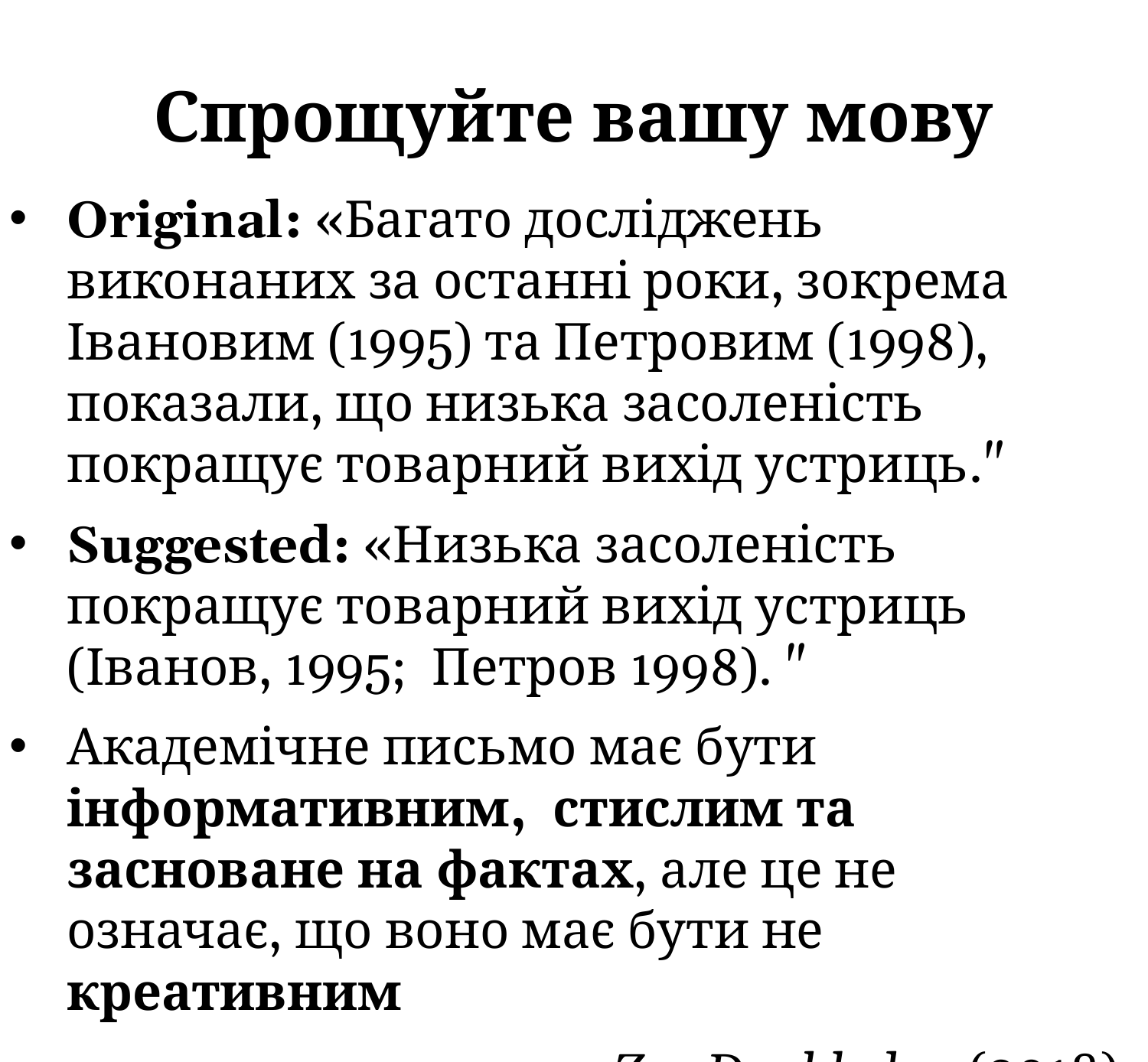

# Спрощуйте вашу мову
Original: «Багато досліджень виконаних за останні роки, зокрема Івановим (1995) та Петровим (1998), показали, що низька засоленість покращує товарний вихід устриць."
Suggested: «Низька засоленість покращує товарний вихід устриць (Іванов, 1995;  Петров 1998). "
Академічне письмо має бути інформативним,  стислим та засноване на фактах, але це не означає, що воно має бути не креативним
Zoe Doubleday (2018)